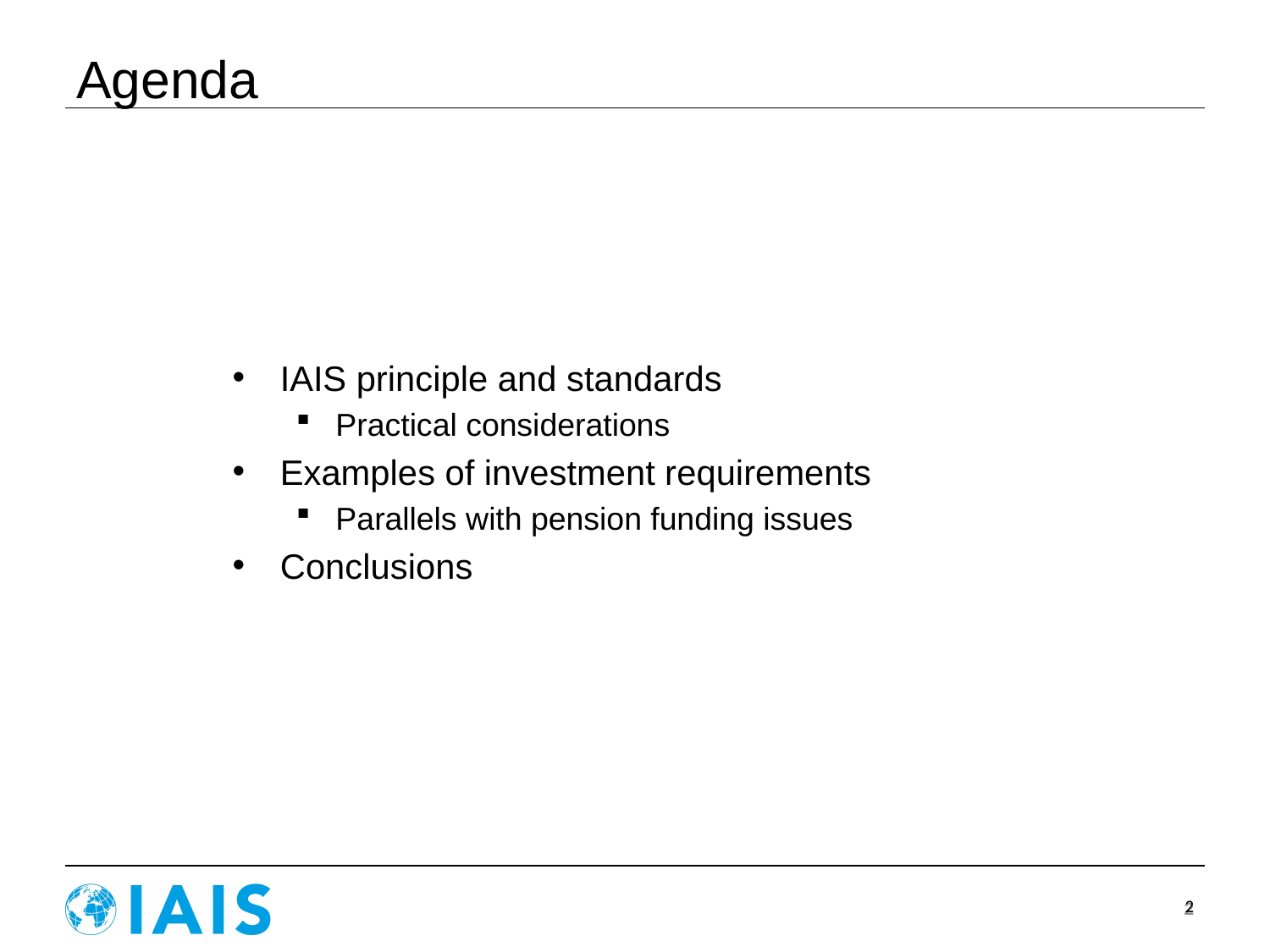

# Agenda
IAIS principle and standards
Practical considerations
Examples of investment requirements
Parallels with pension funding issues
Conclusions
2
2